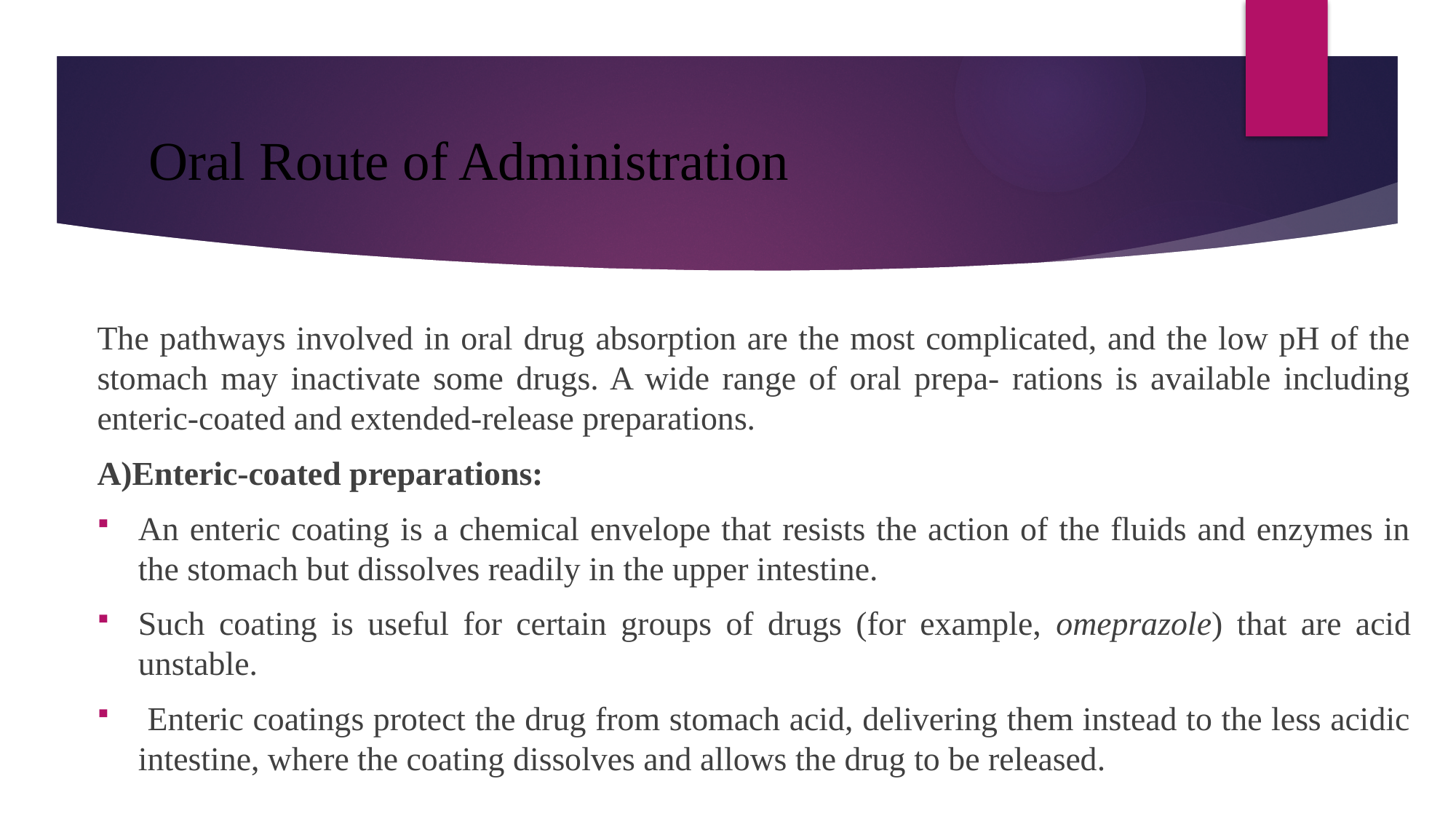

# Oral Route of Administration
The pathways involved in oral drug absorption are the most complicated, and the low pH of the stomach may inactivate some drugs. A wide range of oral prepa- rations is available including enteric-coated and extended-release preparations.
A)Enteric-coated preparations:
An enteric coating is a chemical envelope that resists the action of the fluids and enzymes in the stomach but dissolves readily in the upper intestine.
Such coating is useful for certain groups of drugs (for example, omeprazole) that are acid unstable.
 Enteric coatings protect the drug from stomach acid, delivering them instead to the less acidic intestine, where the coating dissolves and allows the drug to be released.